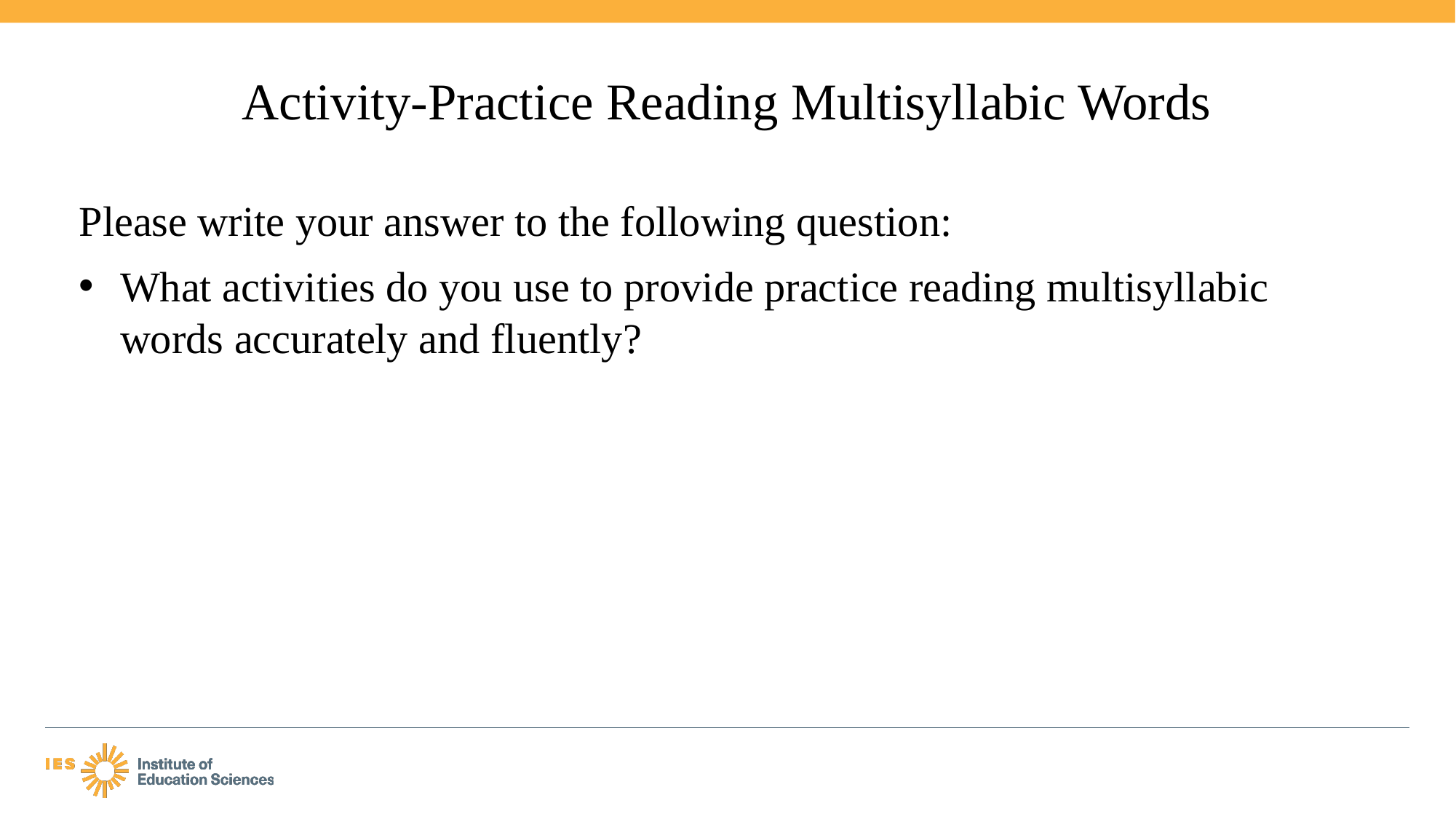

# Activity-Practice Reading Multisyllabic Words
Please write your answer to the following question:
What activities do you use to provide practice reading multisyllabic words accurately and fluently?